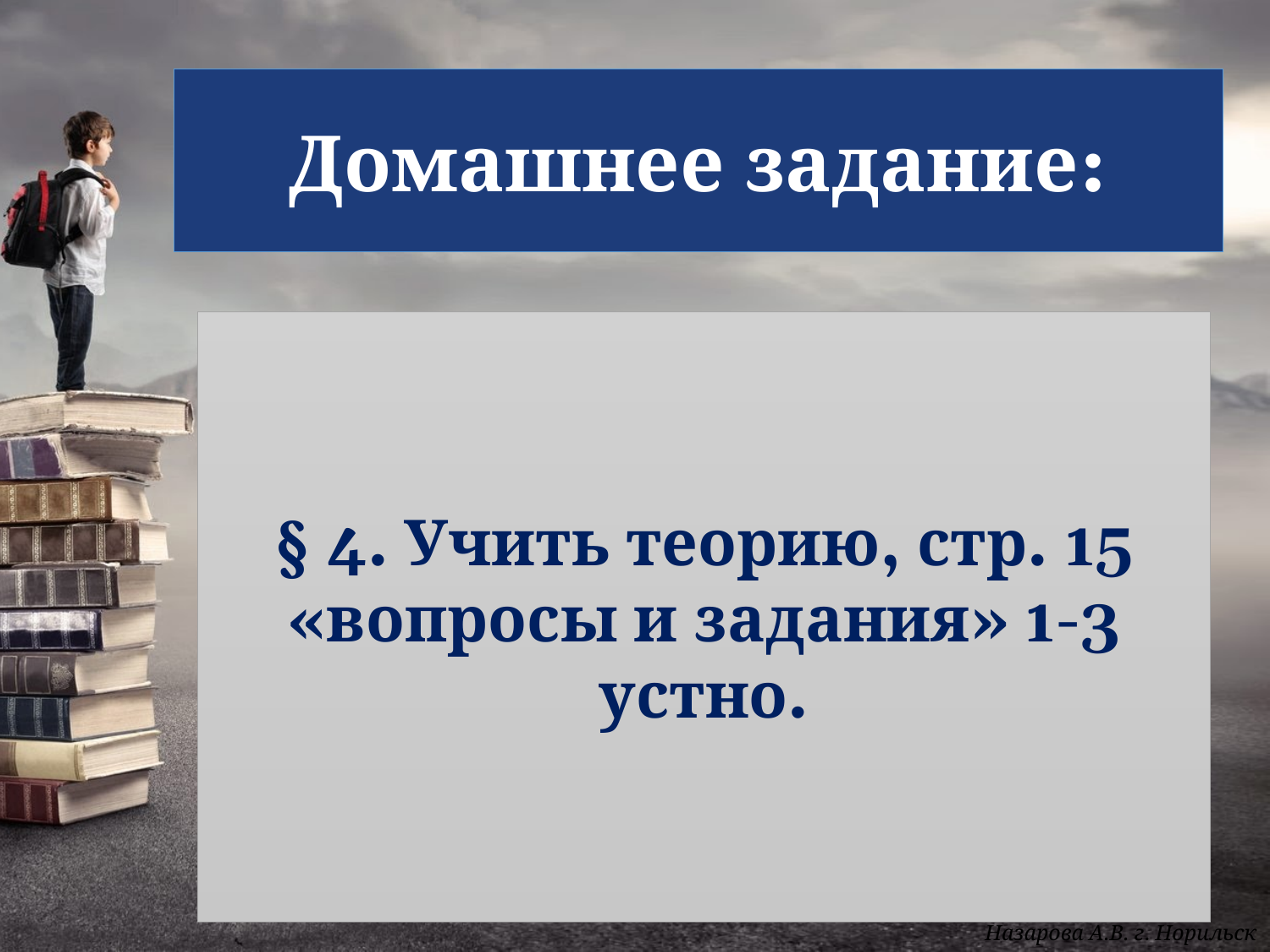

Домашнее задание:
§ 4. Учить теорию, стр. 15 «вопросы и задания» 1-3 устно.
Назарова А.В. г. Норильск